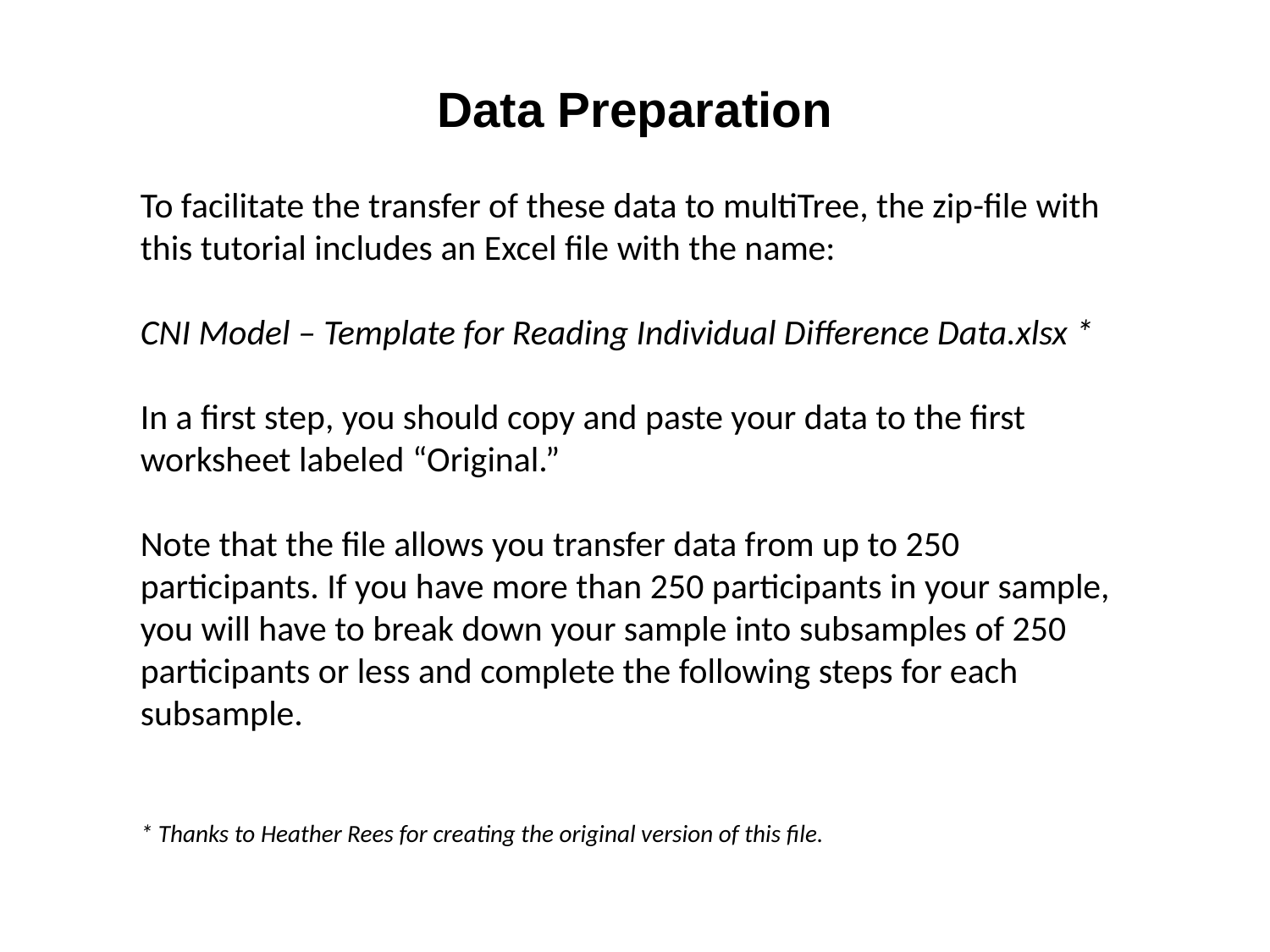

Data Preparation
To facilitate the transfer of these data to multiTree, the zip-file with this tutorial includes an Excel file with the name:

CNI Model – Template for Reading Individual Difference Data.xlsx *

In a first step, you should copy and paste your data to the first worksheet labeled “Original.”

Note that the file allows you transfer data from up to 250 participants. If you have more than 250 participants in your sample, you will have to break down your sample into subsamples of 250 participants or less and complete the following steps for each subsample.

* Thanks to Heather Rees for creating the original version of this file.